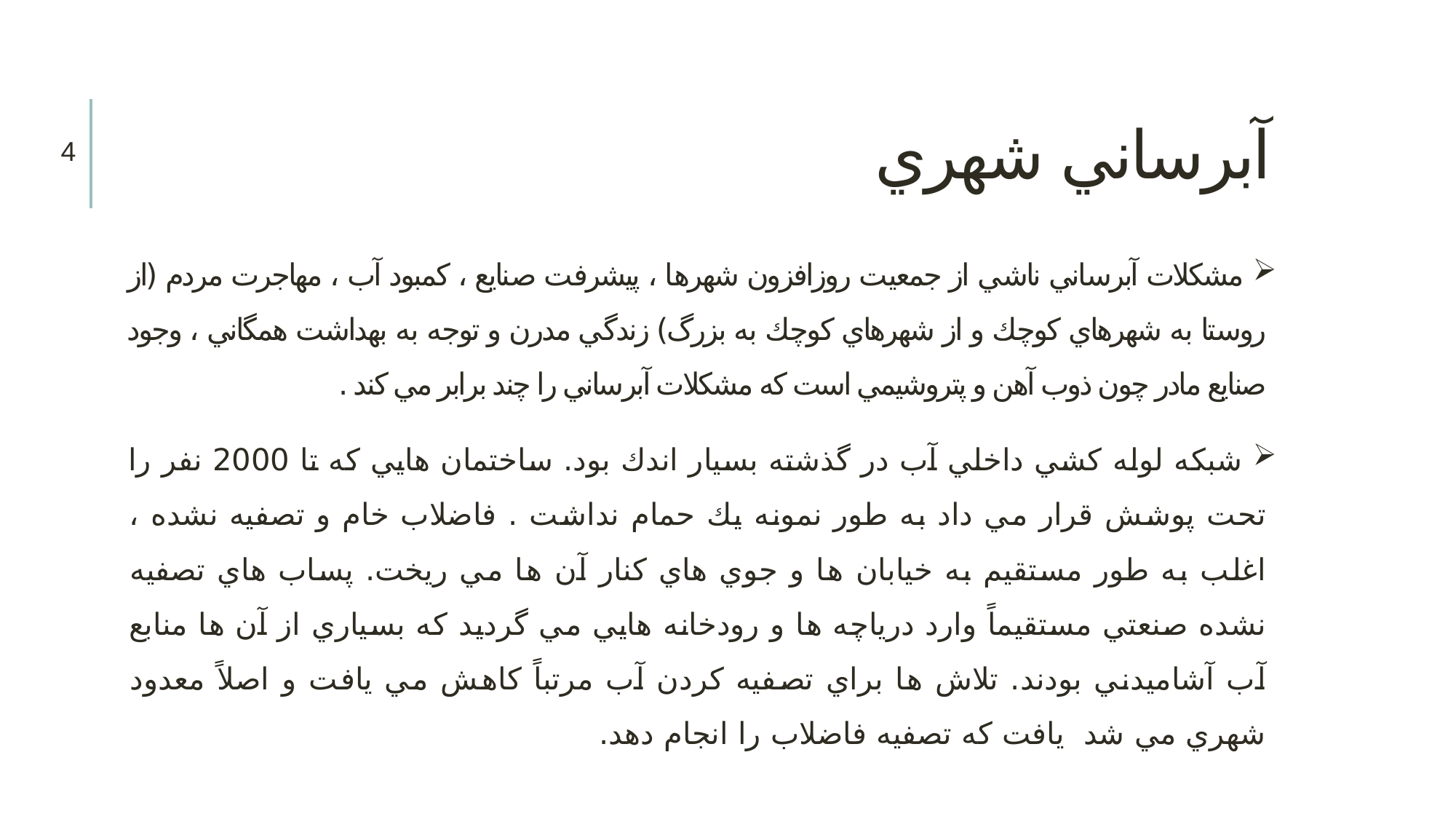

# آبرساني شهري
4
 مشكلات آبرساني ناشي از جمعيت روزافزون شهرها ، پيشرفت صنايع ، كمبود آب ، مهاجرت مردم (از روستا به شهرهاي كوچك و از شهرهاي كوچك به بزرگ) زندگي مدرن و توجه به بهداشت همگاني ، وجود صنايع مادر چون ذوب آهن و پتروشيمي است كه مشكلات آبرساني را چند برابر مي كند .
 شبكه لوله كشي داخلي آب در گذشته بسيار اندك بود. ساختمان هايي كه تا 2000 نفر را تحت پوشش قرار مي داد به طور نمونه يك حمام نداشت . فاضلاب خام و تصفيه نشده ، اغلب به طور مستقيم به خيابان ها و جوي هاي كنار آن ها مي ريخت. پساب هاي تصفيه نشده صنعتي مستقيماً وارد درياچه ها و رودخانه هايي مي گرديد كه بسياري از آن ها منابع آب آشاميدني بودند. تلاش ها براي تصفيه كردن آب مرتباً كاهش مي يافت و اصلاً معدود شهري مي شد  يافت كه تصفيه فاضلاب را انجام دهد.